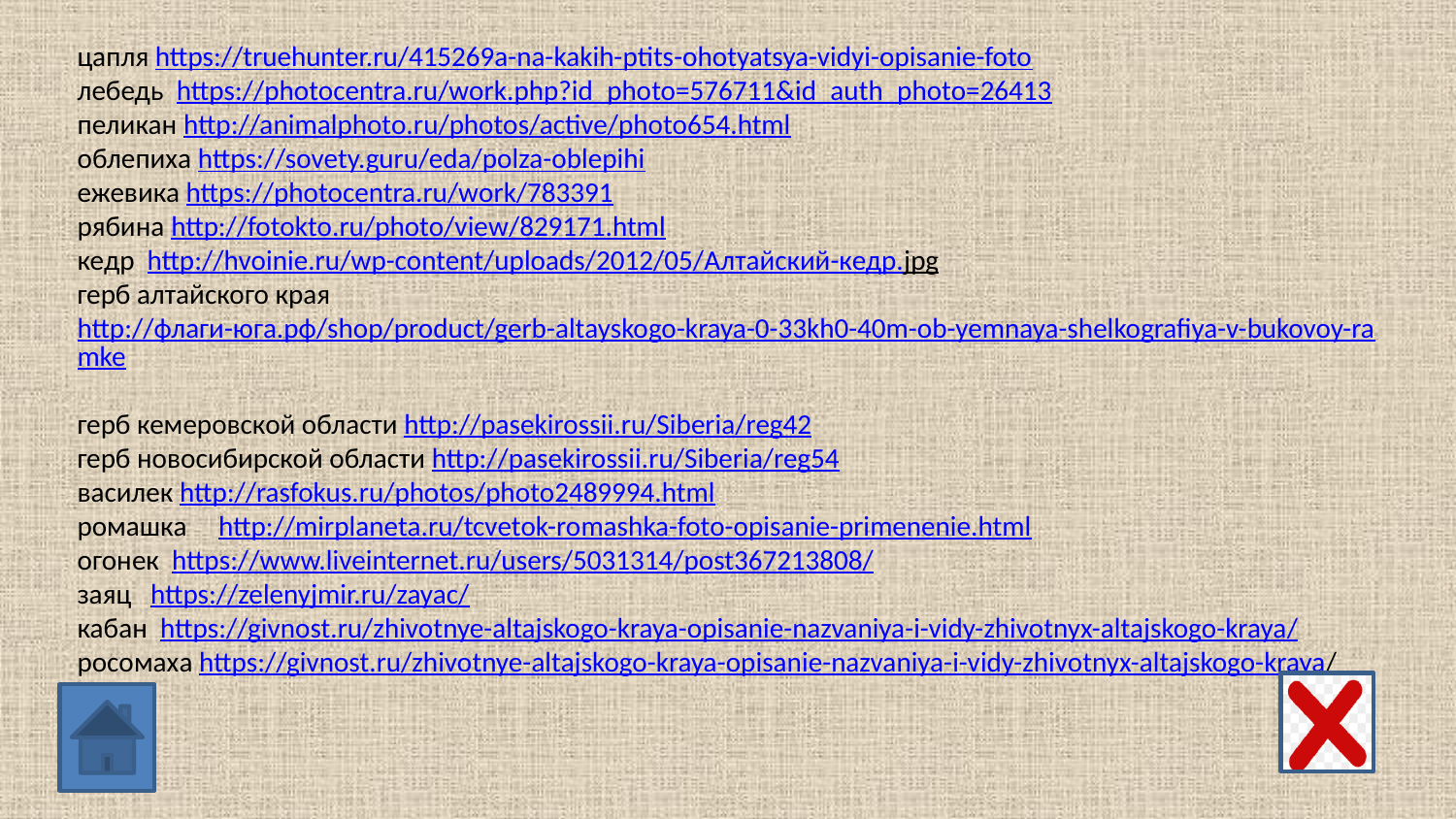

цапля https://truehunter.ru/415269a-na-kakih-ptits-ohotyatsya-vidyi-opisanie-foto
лебедь  https://photocentra.ru/work.php?id_photo=576711&id_auth_photo=26413
пеликан http://animalphoto.ru/photos/active/photo654.html
облепиха https://sovety.guru/eda/polza-oblepihi
ежевика https://photocentra.ru/work/783391
рябина http://fotokto.ru/photo/view/829171.html
кедр  http://hvoinie.ru/wp-content/uploads/2012/05/Алтайский-кедр.jpg
герб алтайского края http://флаги-юга.рф/shop/product/gerb-altayskogo-kraya-0-33kh0-40m-ob-yemnaya-shelkografiya-v-bukovoy-ramke
герб кемеровской области http://pasekirossii.ru/Siberia/reg42
герб новосибирской области http://pasekirossii.ru/Siberia/reg54
василек http://rasfokus.ru/photos/photo2489994.html
ромашка     http://mirplaneta.ru/tcvetok-romashka-foto-opisanie-primenenie.html
огонек  https://www.liveinternet.ru/users/5031314/post367213808/
заяц   https://zelenyjmir.ru/zayac/
кабан  https://givnost.ru/zhivotnye-altajskogo-kraya-opisanie-nazvaniya-i-vidy-zhivotnyx-altajskogo-kraya/
росомаха https://givnost.ru/zhivotnye-altajskogo-kraya-opisanie-nazvaniya-i-vidy-zhivotnyx-altajskogo-kraya/